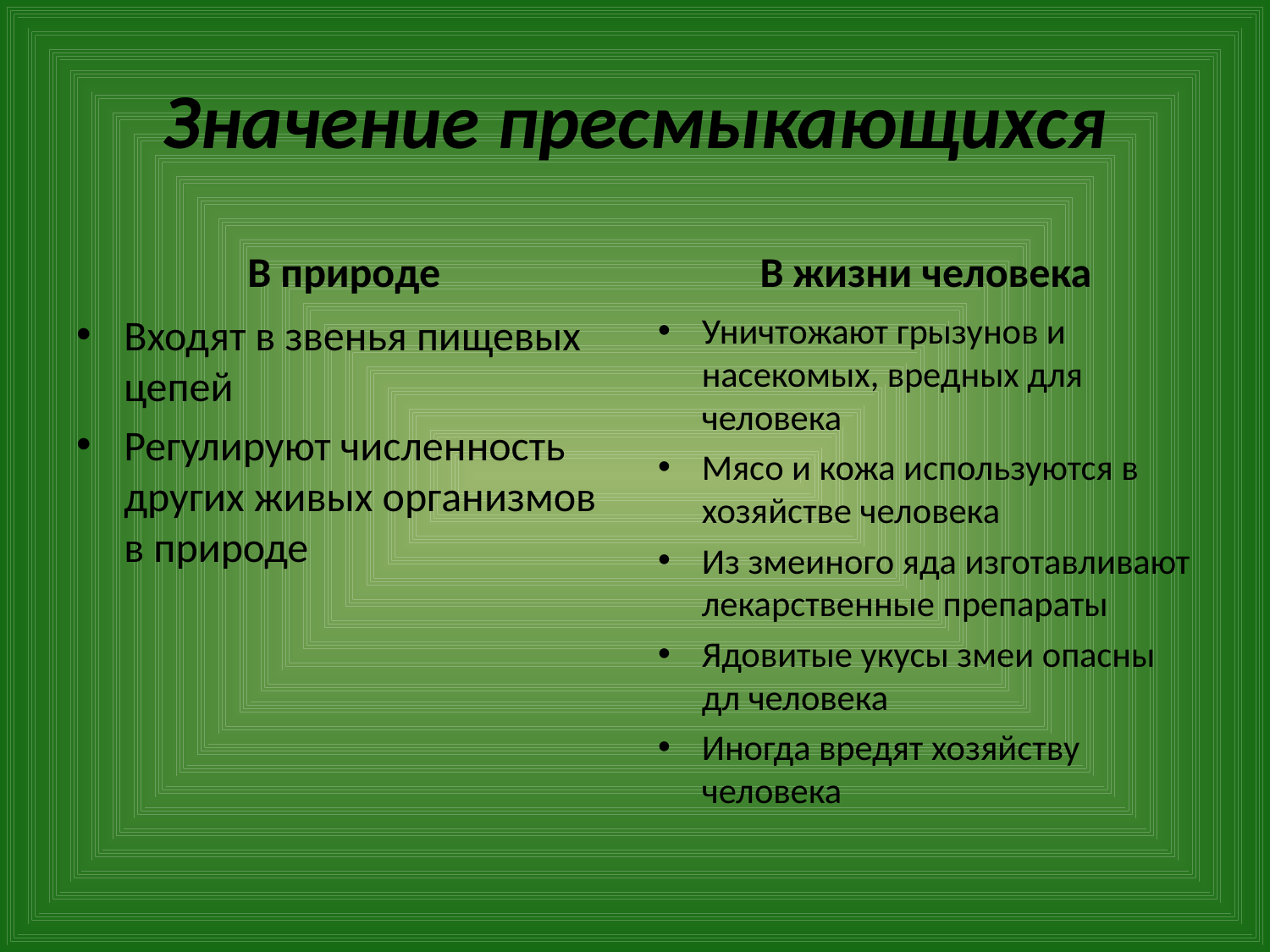

# Значение пресмыкающихся
В природе
В жизни человека
Входят в звенья пищевых цепей
Регулируют численность других живых организмов в природе

Уничтожают грызунов и насекомых, вредных для человека
Мясо и кожа используются в хозяйстве человека
Из змеиного яда изготавливают лекарственные препараты
Ядовитые укусы змеи опасны дл человека
Иногда вредят хозяйству человека